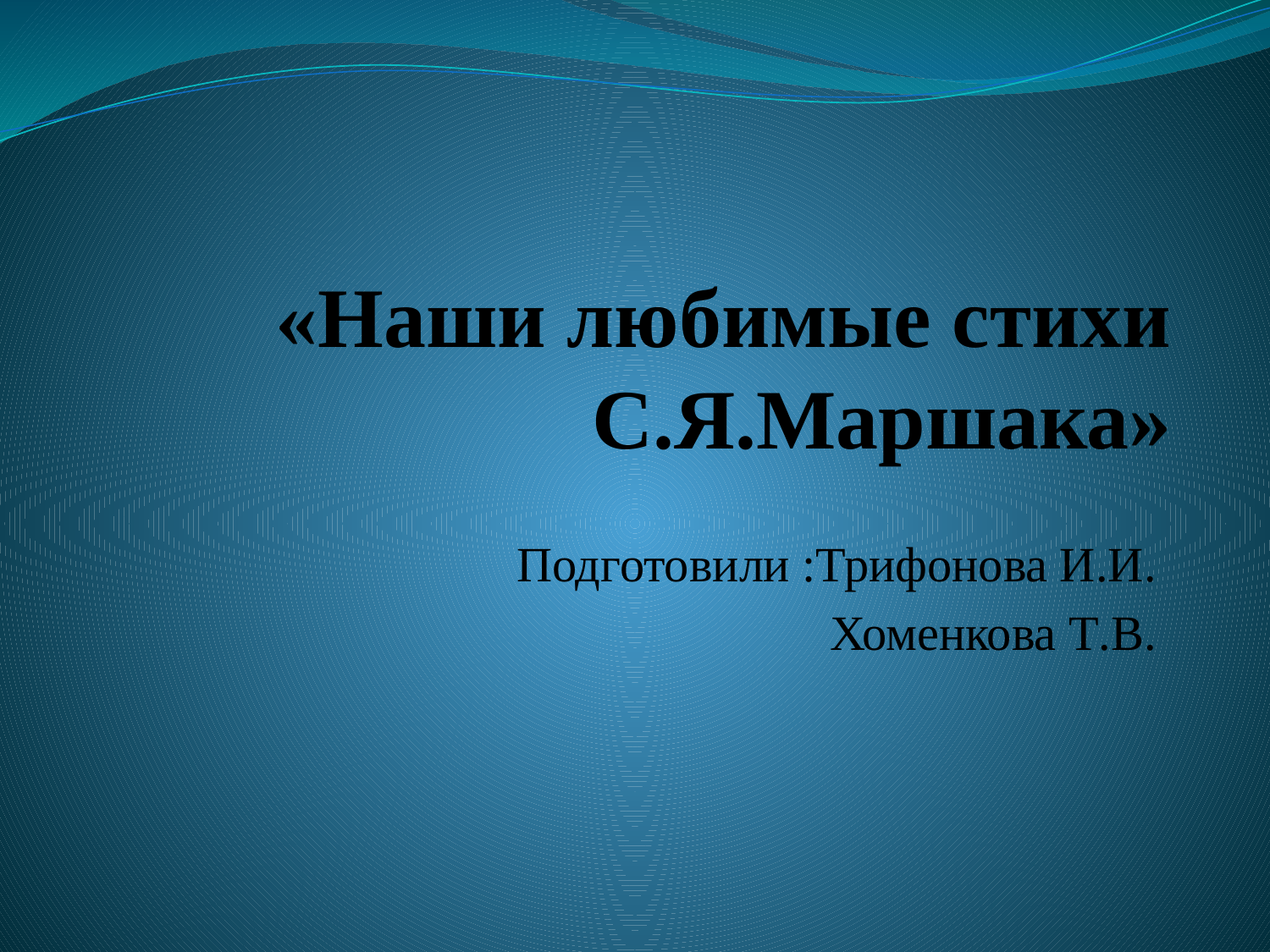

# «Наши любимые стихи С.Я.Маршака»
Подготовили :Трифонова И.И.
Хоменкова Т.В.